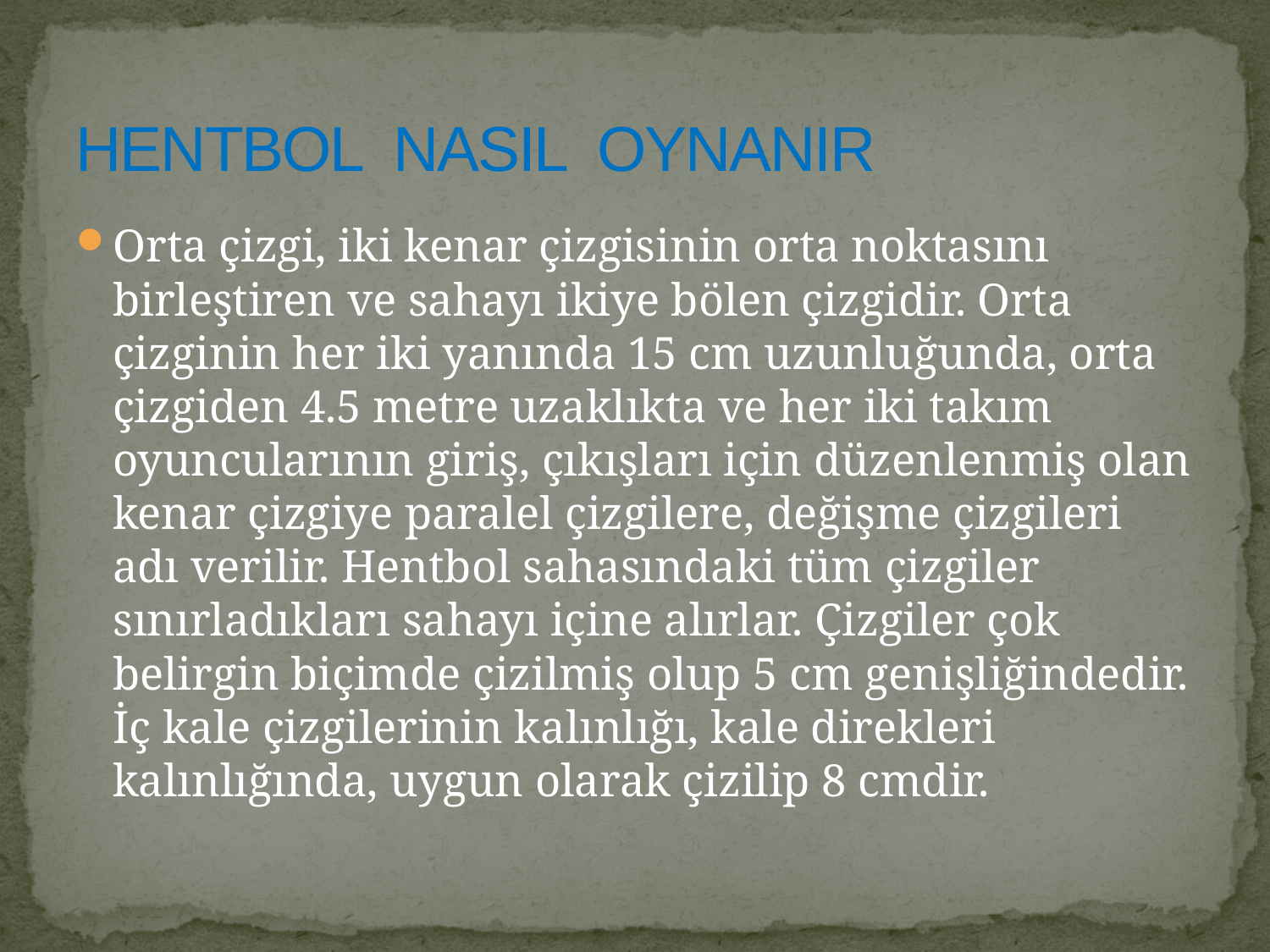

# HENTBOL  NASIL  OYNANIR
Orta çizgi, iki kenar çizgisinin orta noktasını birleştiren ve sahayı ikiye bölen çizgidir. Orta çizginin her iki yanında 15 cm uzunluğunda, orta çizgiden 4.5 metre uzaklıkta ve her iki takım oyuncularının giriş, çıkışları için düzenlenmiş olan kenar çizgiye paralel çizgilere, değişme çizgileri adı verilir. Hentbol sahasındaki tüm çizgiler sınırladıkları sahayı içine alırlar. Çizgiler çok belirgin biçimde çizilmiş olup 5 cm genişliğindedir. İç kale çizgilerinin kalınlığı, kale direkleri kalınlığında, uygun olarak çizilip 8 cmdir.